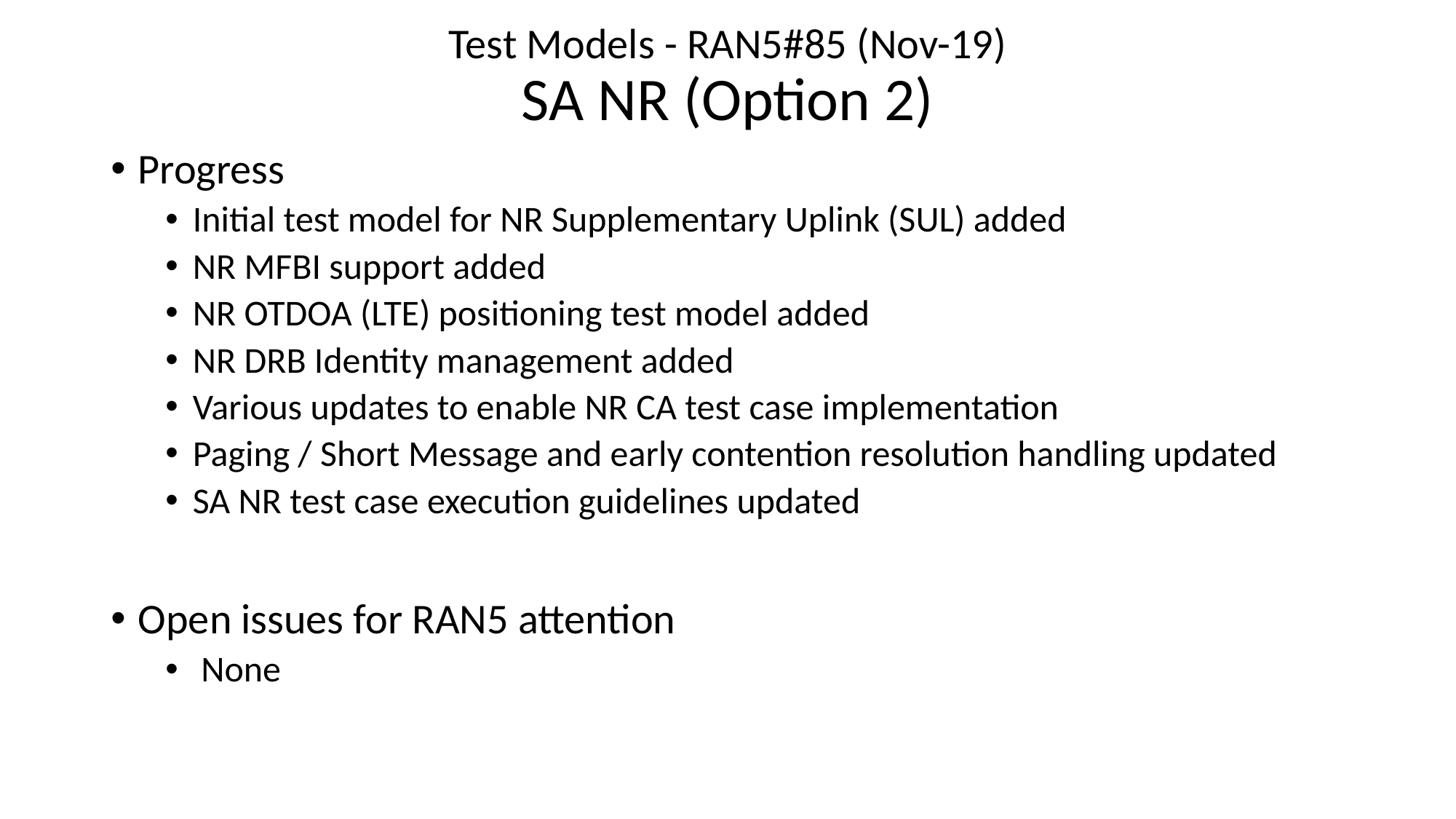

# Test Models - RAN5#85 (Nov-19) SA NR (Option 2)
Progress
Initial test model for NR Supplementary Uplink (SUL) added
NR MFBI support added
NR OTDOA (LTE) positioning test model added
NR DRB Identity management added
Various updates to enable NR CA test case implementation
Paging / Short Message and early contention resolution handling updated
SA NR test case execution guidelines updated

Open issues for RAN5 attention
 None